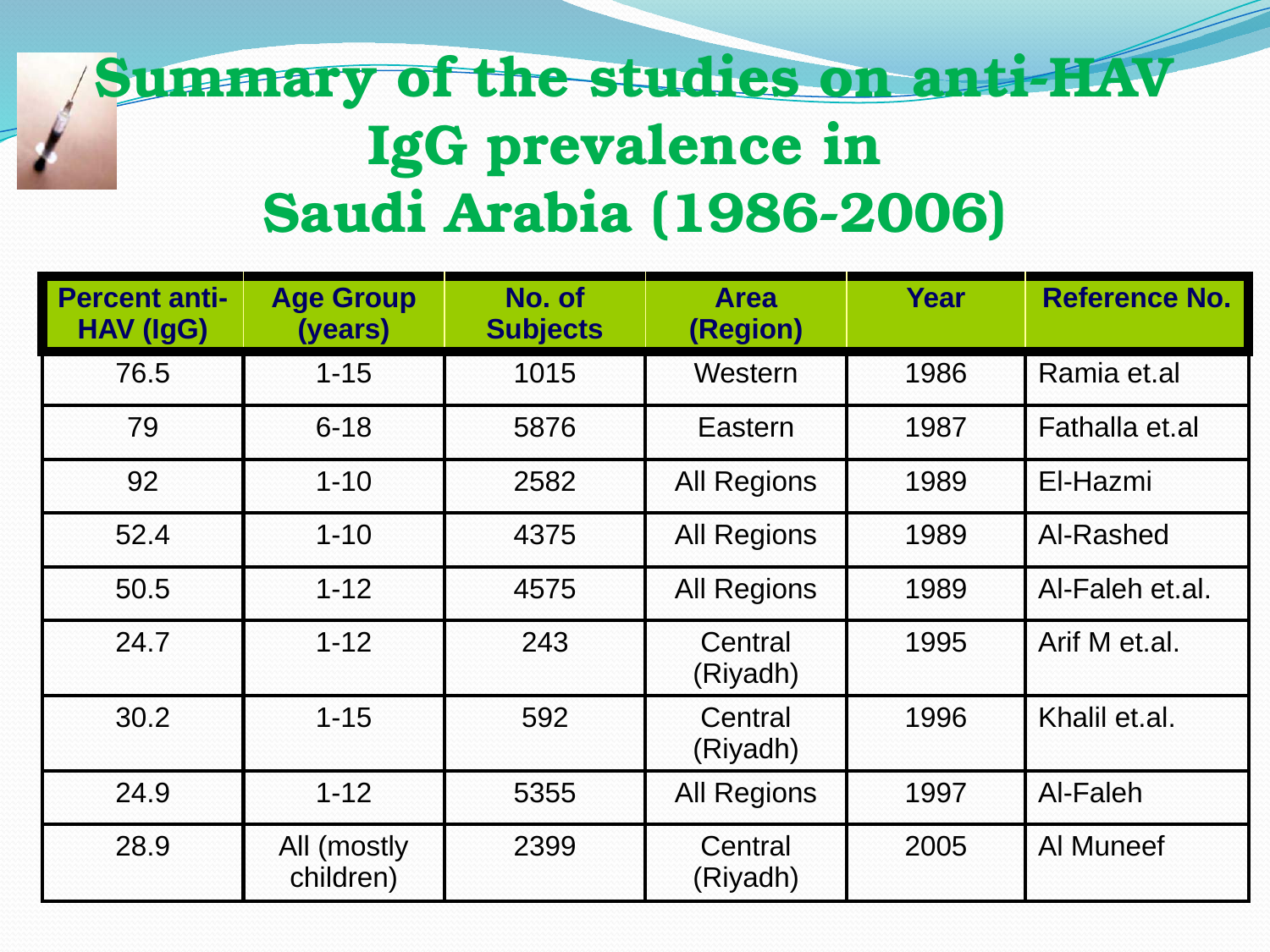

# Summary of the studies on anti-HAV IgG prevalence in Saudi Arabia (1986-2006)
| Percent anti-HAV (IgG) | Age Group (years) | No. of Subjects | Area (Region) | Year | Reference No. |
| --- | --- | --- | --- | --- | --- |
| 76.5 | 1-15 | 1015 | Western | 1986 | Ramia et.al |
| 79 | 6-18 | 5876 | Eastern | 1987 | Fathalla et.al |
| 92 | 1-10 | 2582 | All Regions | 1989 | El-Hazmi |
| 52.4 | 1-10 | 4375 | All Regions | 1989 | Al-Rashed |
| 50.5 | 1-12 | 4575 | All Regions | 1989 | Al-Faleh et.al. |
| 24.7 | 1-12 | 243 | Central (Riyadh) | 1995 | Arif M et.al. |
| 30.2 | 1-15 | 592 | Central (Riyadh) | 1996 | Khalil et.al. |
| 24.9 | 1-12 | 5355 | All Regions | 1997 | Al-Faleh |
| 28.9 | All (mostly children) | 2399 | Central (Riyadh) | 2005 | Al Muneef |